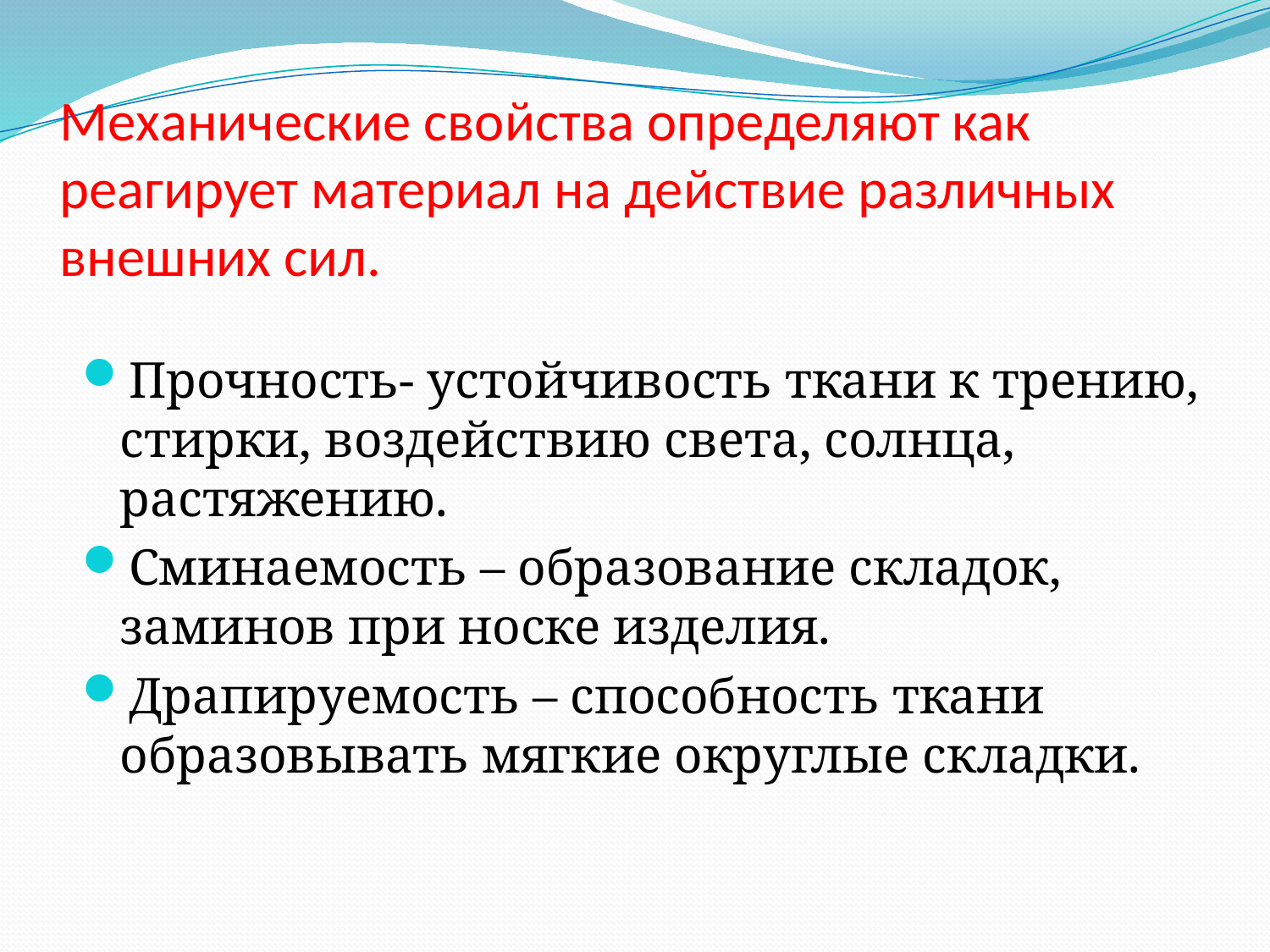

# Механические свойства определяют как реагирует материал на действие различных внешних сил.
Прочность- устойчивость ткани к трению, стирки, воздействию света, солнца, растяжению.
Сминаемость – образование складок, заминов при носке изделия.
Драпируемость – способность ткани образовывать мягкие округлые складки.